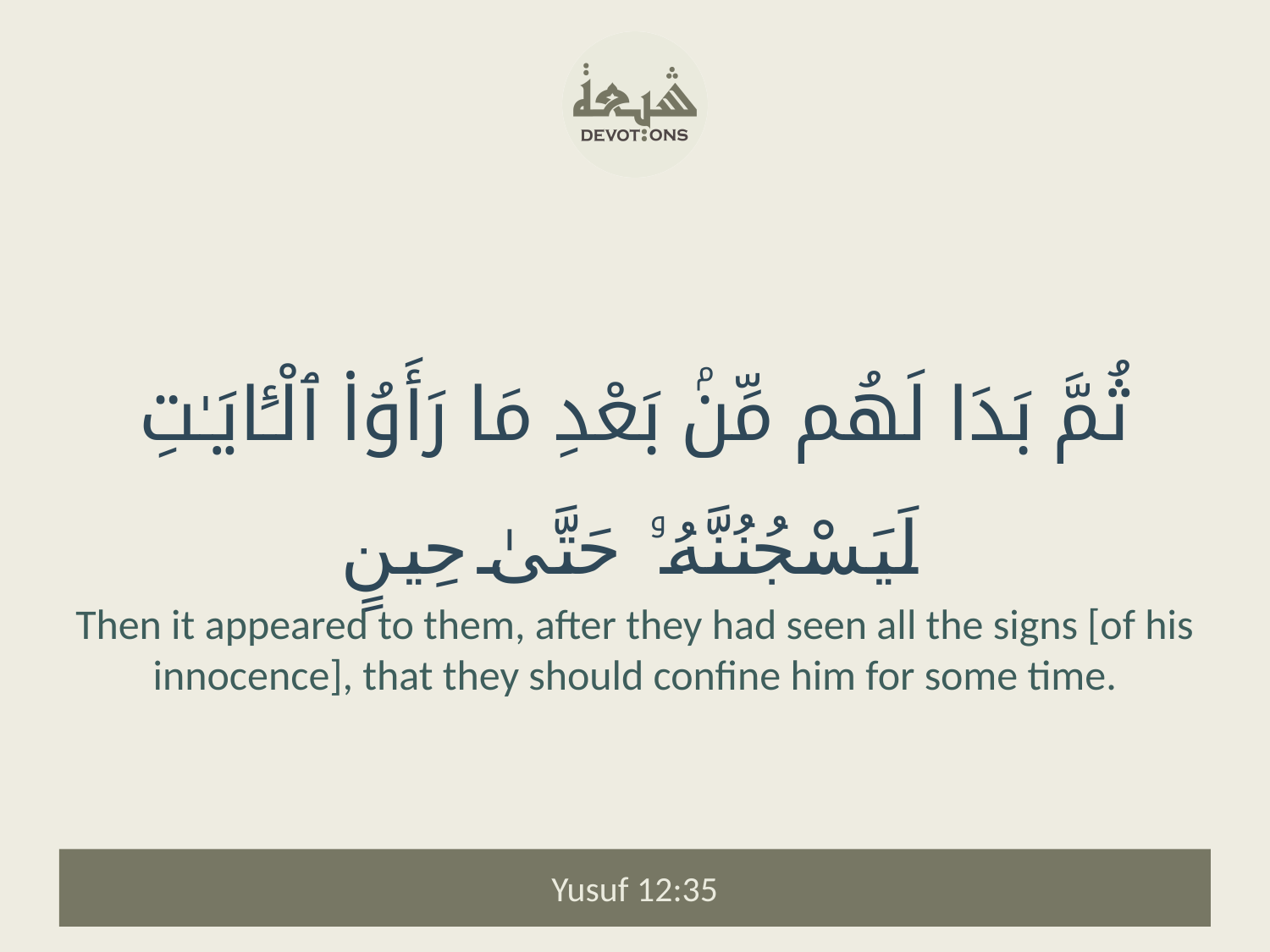

ثُمَّ بَدَا لَهُم مِّنۢ بَعْدِ مَا رَأَوُا۟ ٱلْـَٔايَـٰتِ لَيَسْجُنُنَّهُۥ حَتَّىٰ حِينٍ
Then it appeared to them, after they had seen all the signs [of his innocence], that they should confine him for some time.
Yusuf 12:35